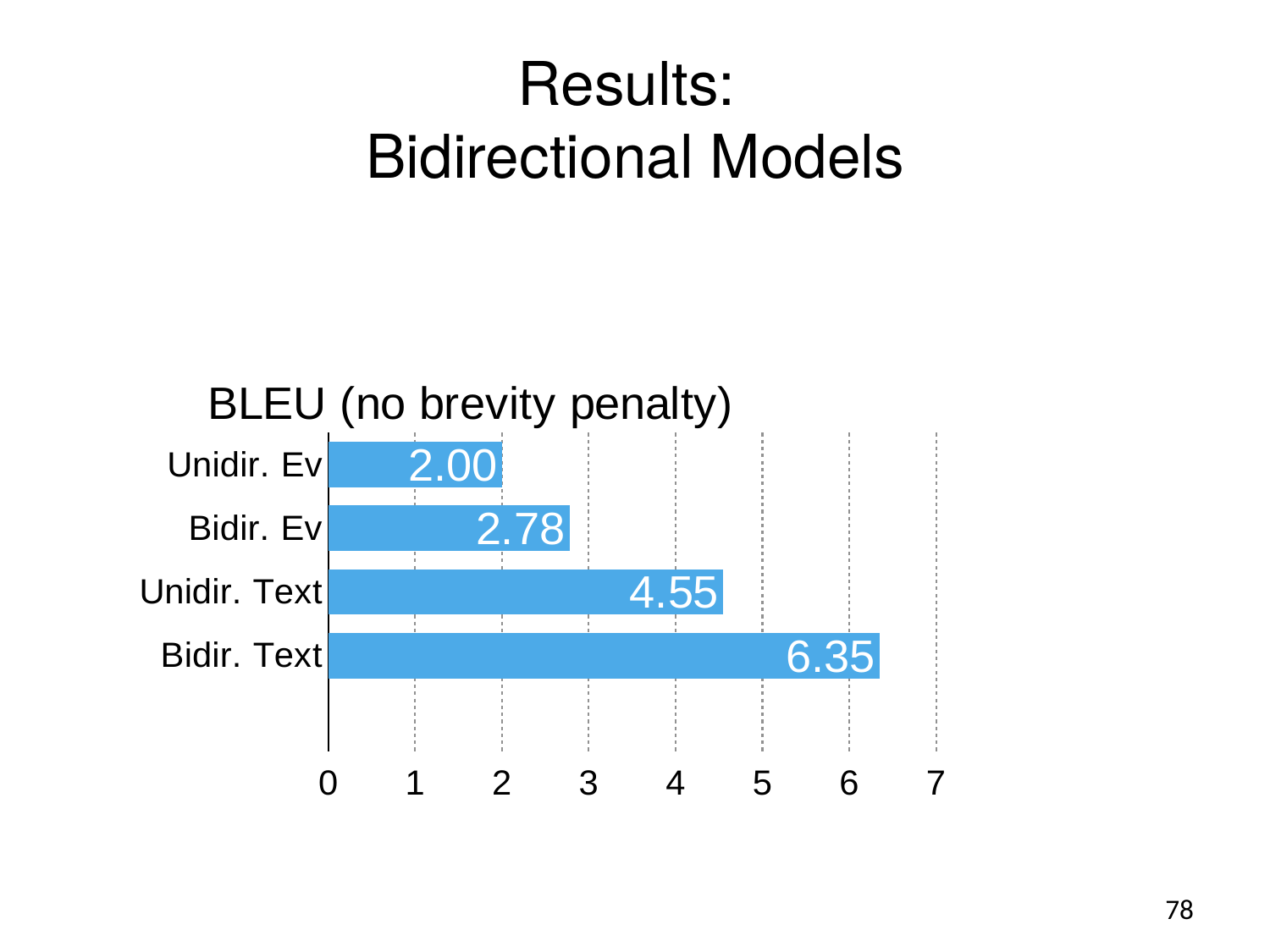

# Results: Bidirectional Models

### Chart: BLEU (no brevity penalty)

| Category |  |
|---|---|
| Unidir. Ev | 2.0 |
| Bidir. Ev | 2.78 |
| Unidir. Text | 4.55 |
| Bidir. Text | 6.35 |
78